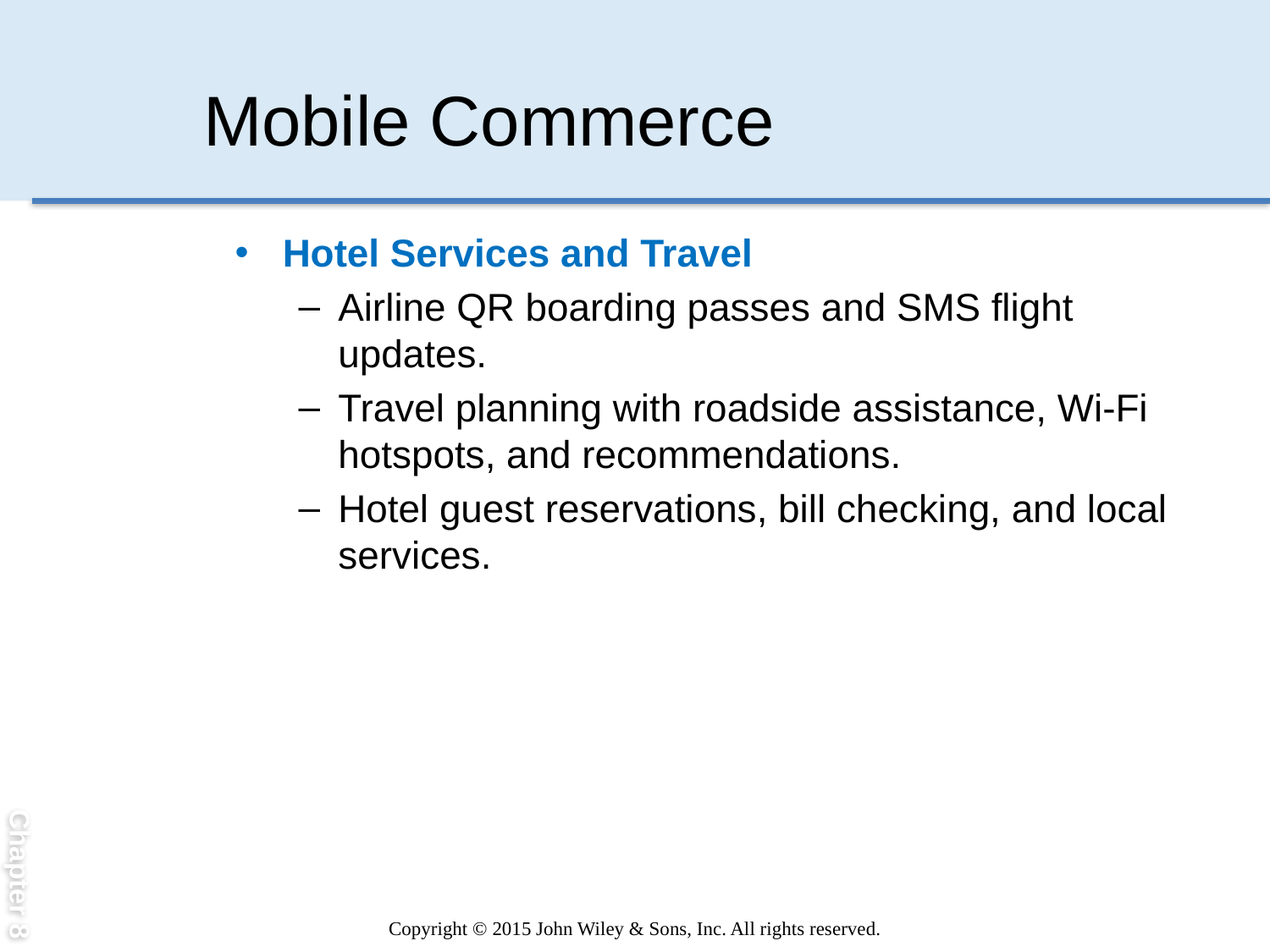

Chapter 8
# Mobile Commerce
Hotel Services and Travel
Airline QR boarding passes and SMS flight updates.
Travel planning with roadside assistance, Wi-Fi hotspots, and recommendations.
Hotel guest reservations, bill checking, and local services.